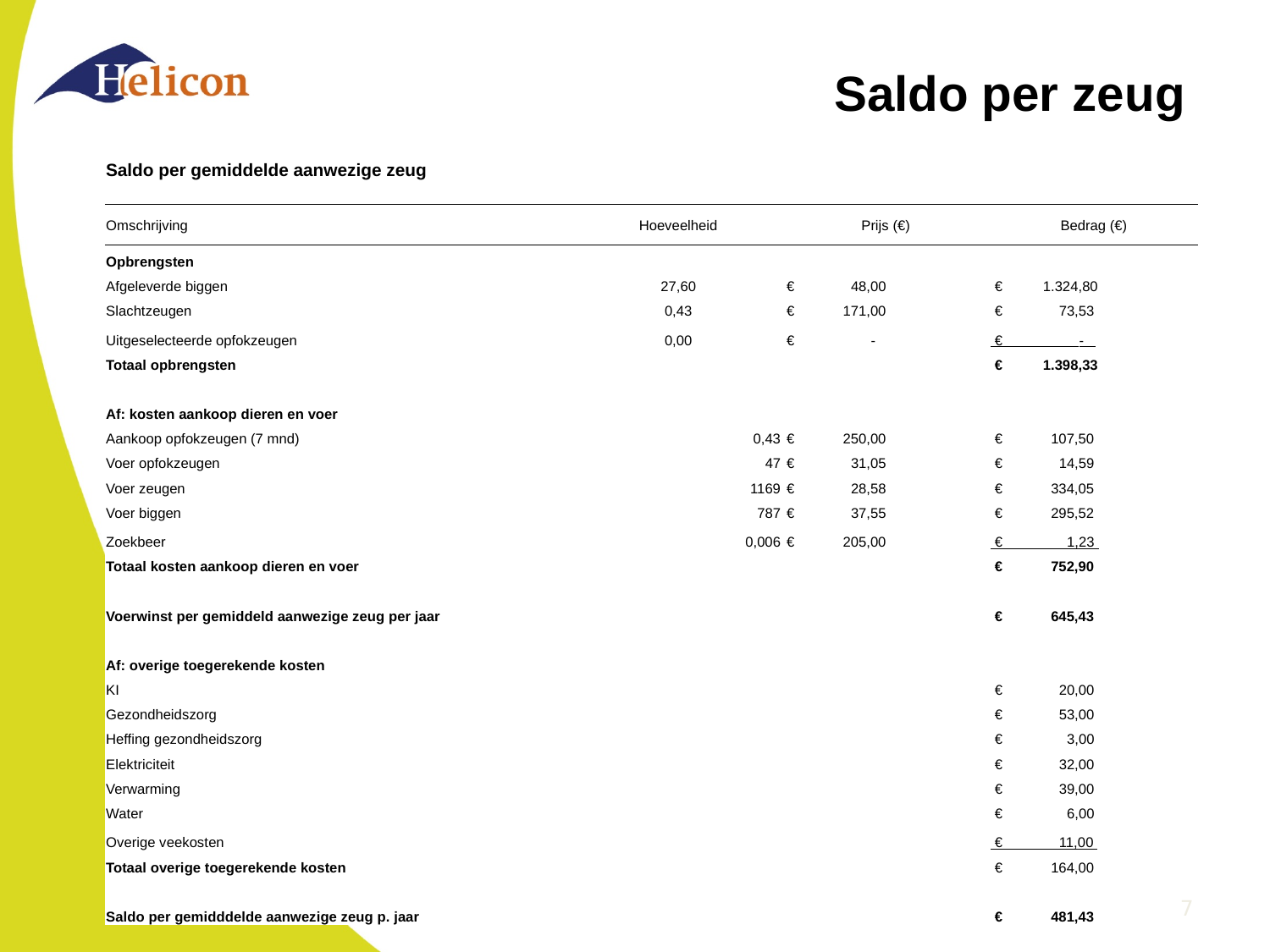

# Saldo per zeug
| Saldo per gemiddelde aanwezige zeug |  |  |  |
| --- | --- | --- | --- |
|  |  |  |  |
| Omschrijving | Hoeveelheid | Prijs (€) | Bedrag (€) |
| Opbrengsten |  |  |  |
| Afgeleverde biggen | 27,60 | € 48,00 | € 1.324,80 |
| Slachtzeugen | 0,43 | € 171,00 | € 73,53 |
| Uitgeselecteerde opfokzeugen | 0,00 | € - | € - |
| Totaal opbrengsten |  |  | € 1.398,33 |
|  |  |  |  |
| Af: kosten aankoop dieren en voer |  |  |  |
| Aankoop opfokzeugen (7 mnd) | 0,43 | € 250,00 | € 107,50 |
| Voer opfokzeugen | 47 | € 31,05 | € 14,59 |
| Voer zeugen | 1169 | € 28,58 | € 334,05 |
| Voer biggen | 787 | € 37,55 | € 295,52 |
| Zoekbeer | 0,006 | € 205,00 | € 1,23 |
| Totaal kosten aankoop dieren en voer |  |  | € 752,90 |
|  |  |  |  |
| Voerwinst per gemiddeld aanwezige zeug per jaar |  |  | € 645,43 |
|  |  |  |  |
| Af: overige toegerekende kosten |  |  |  |
| KI |  |  | € 20,00 |
| Gezondheidszorg |  |  | € 53,00 |
| Heffing gezondheidszorg |  |  | € 3,00 |
| Elektriciteit |  |  | € 32,00 |
| Verwarming |  |  | € 39,00 |
| Water |  |  | € 6,00 |
| Overige veekosten |  |  | € 11,00 |
| Totaal overige toegerekende kosten |  |  | € 164,00 |
|  |  |  |  |
| Saldo per gemidddelde aanwezige zeug p. jaar |  |  | € 481,43 |
7